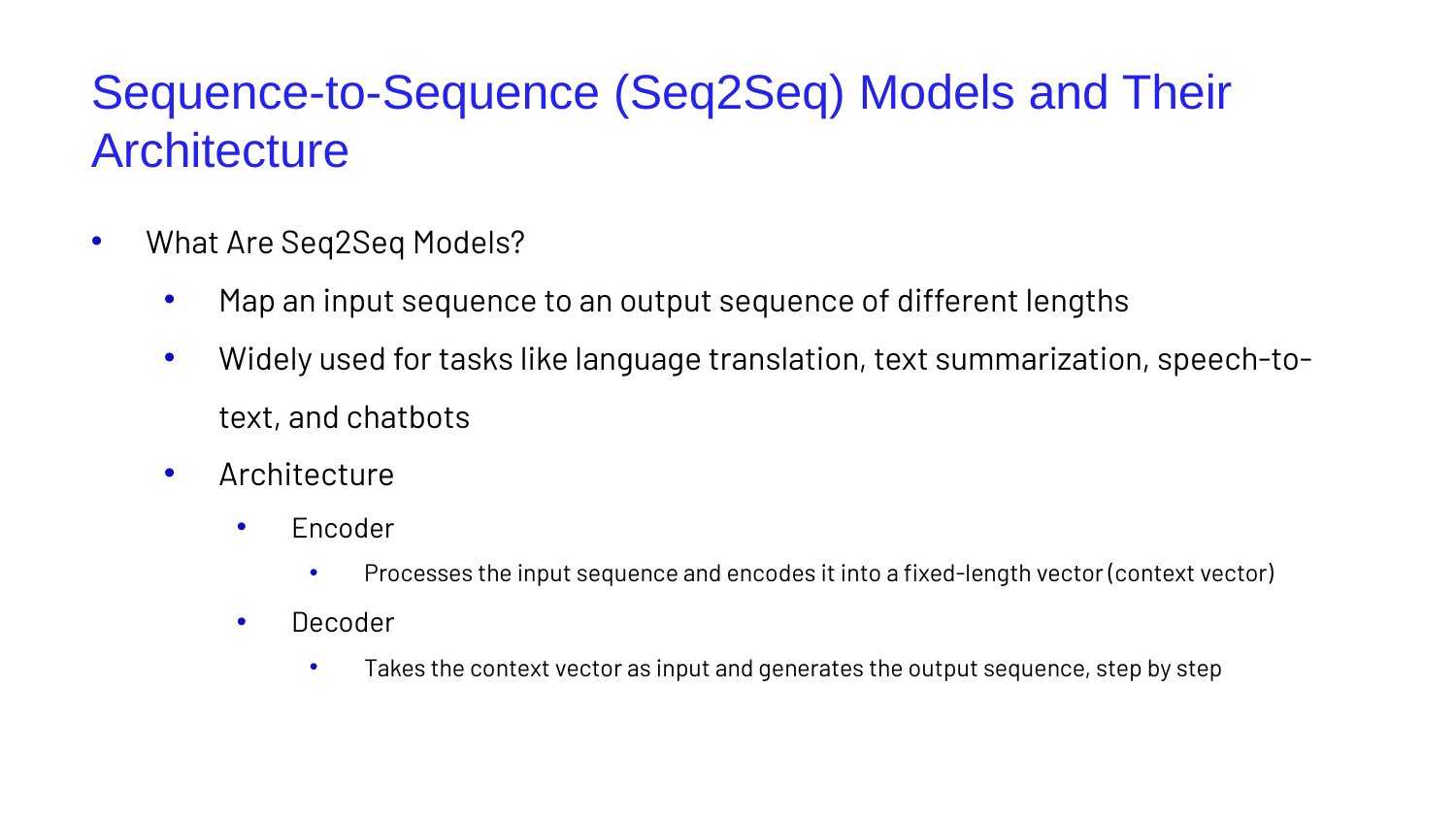

Sequence-to-Sequence (Seq2Seq) Models and Their Architecture
What Are Seq2Seq Models?
Map an input sequence to an output sequence of different lengths
Widely used for tasks like language translation, text summarization, speech-to-text, and chatbots
Architecture
Encoder
Processes the input sequence and encodes it into a fixed-length vector (context vector)
Decoder
Takes the context vector as input and generates the output sequence, step by step